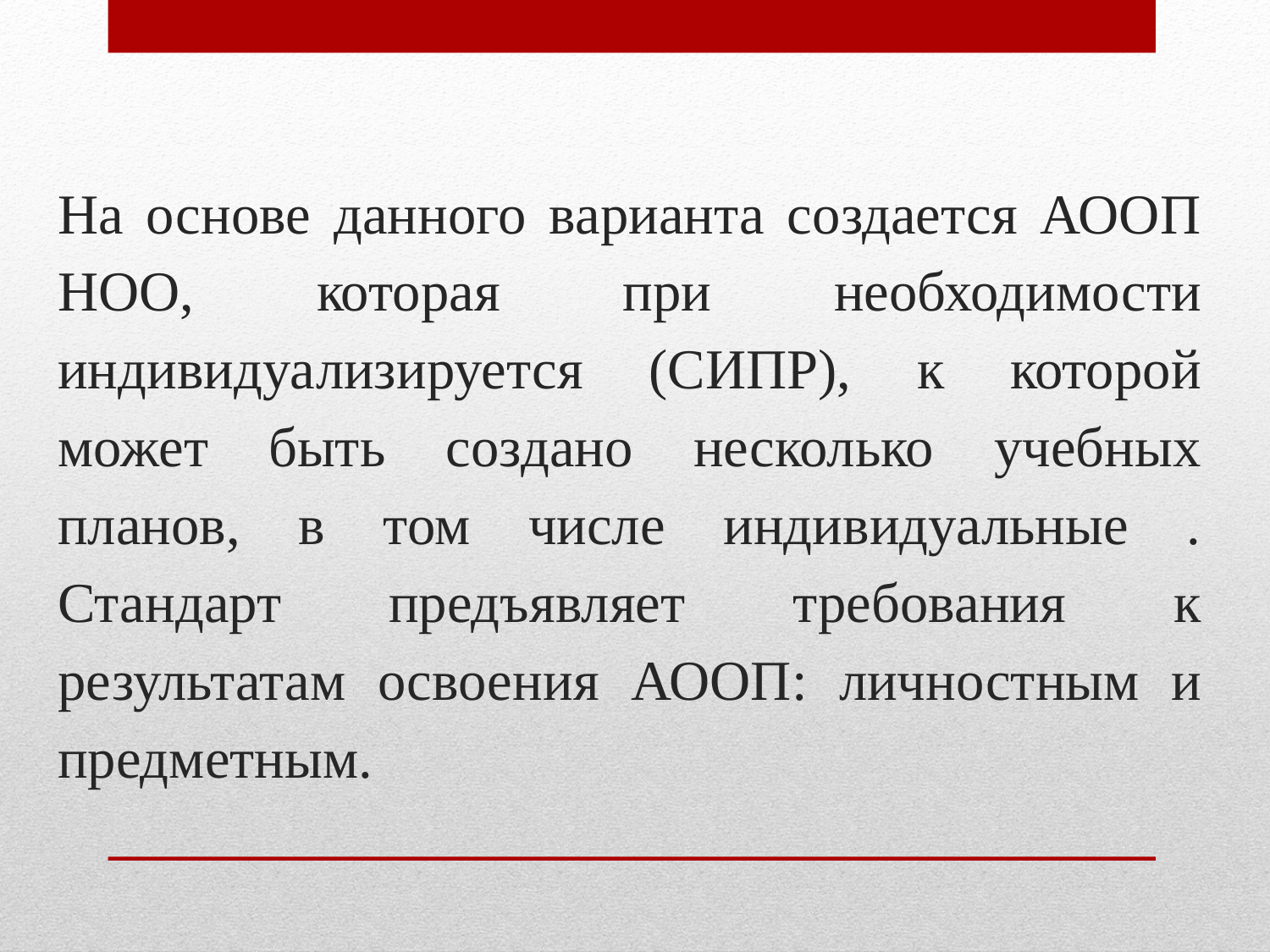

# На основе данного варианта создается АООП НОО, которая при необходимости индивидуализируется (СИПР), к которой может быть создано несколько учебных планов, в том числе индивидуальные . Стандарт предъявляет требования к результатам освоения АООП: личностным и предметным.